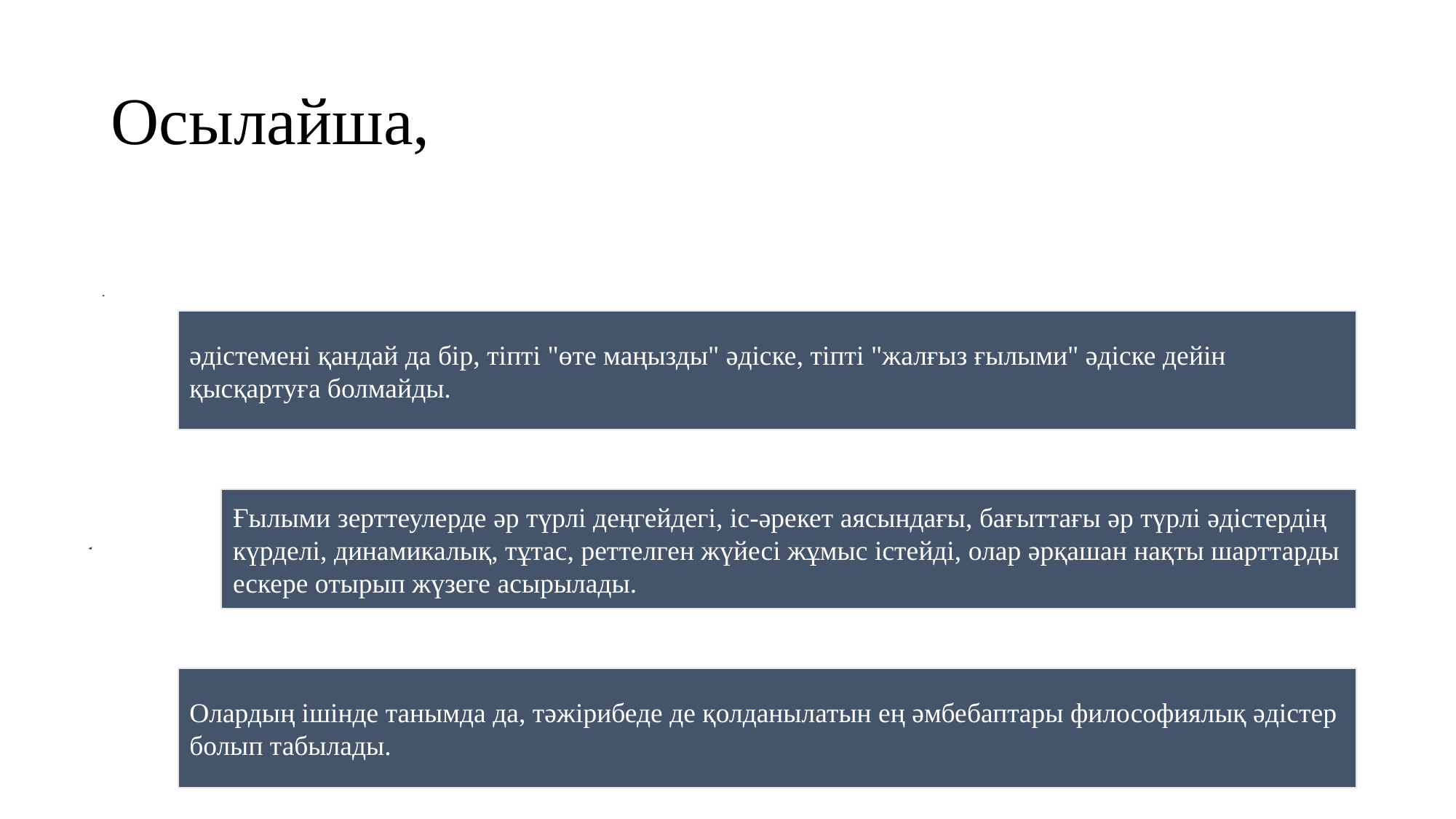

# Осылайша,
әдістемені қандай да бір, тіпті "өте маңызды" әдіске, тіпті "жалғыз ғылыми" әдіске дейін қысқартуға болмайды.
Ғылыми зерттеулерде әр түрлі деңгейдегі, іс-әрекет аясындағы, бағыттағы әр түрлі әдістердің күрделі, динамикалық, тұтас, реттелген жүйесі жұмыс істейді, олар әрқашан нақты шарттарды ескере отырып жүзеге асырылады.
Олардың ішінде танымда да, тәжірибеде де қолданылатын ең әмбебаптары философиялық әдістер болып табылады.